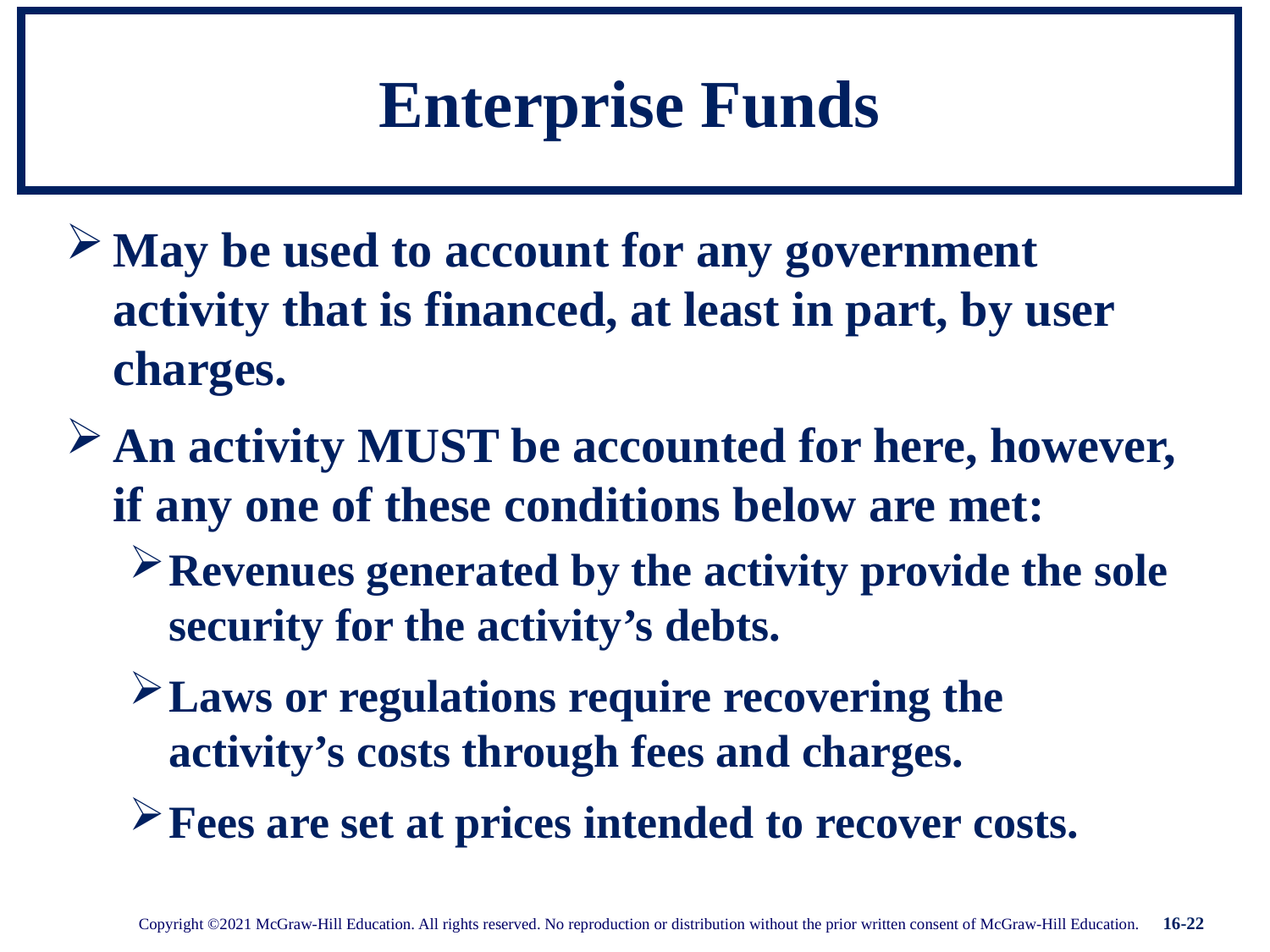

# Enterprise Funds
May be used to account for any government activity that is financed, at least in part, by user charges.
An activity MUST be accounted for here, however, if any one of these conditions below are met:
Revenues generated by the activity provide the sole security for the activity’s debts.
Laws or regulations require recovering the activity’s costs through fees and charges.
Fees are set at prices intended to recover costs.
16-22
Copyright ©2021 McGraw-Hill Education. All rights reserved. No reproduction or distribution without the prior written consent of McGraw-Hill Education.